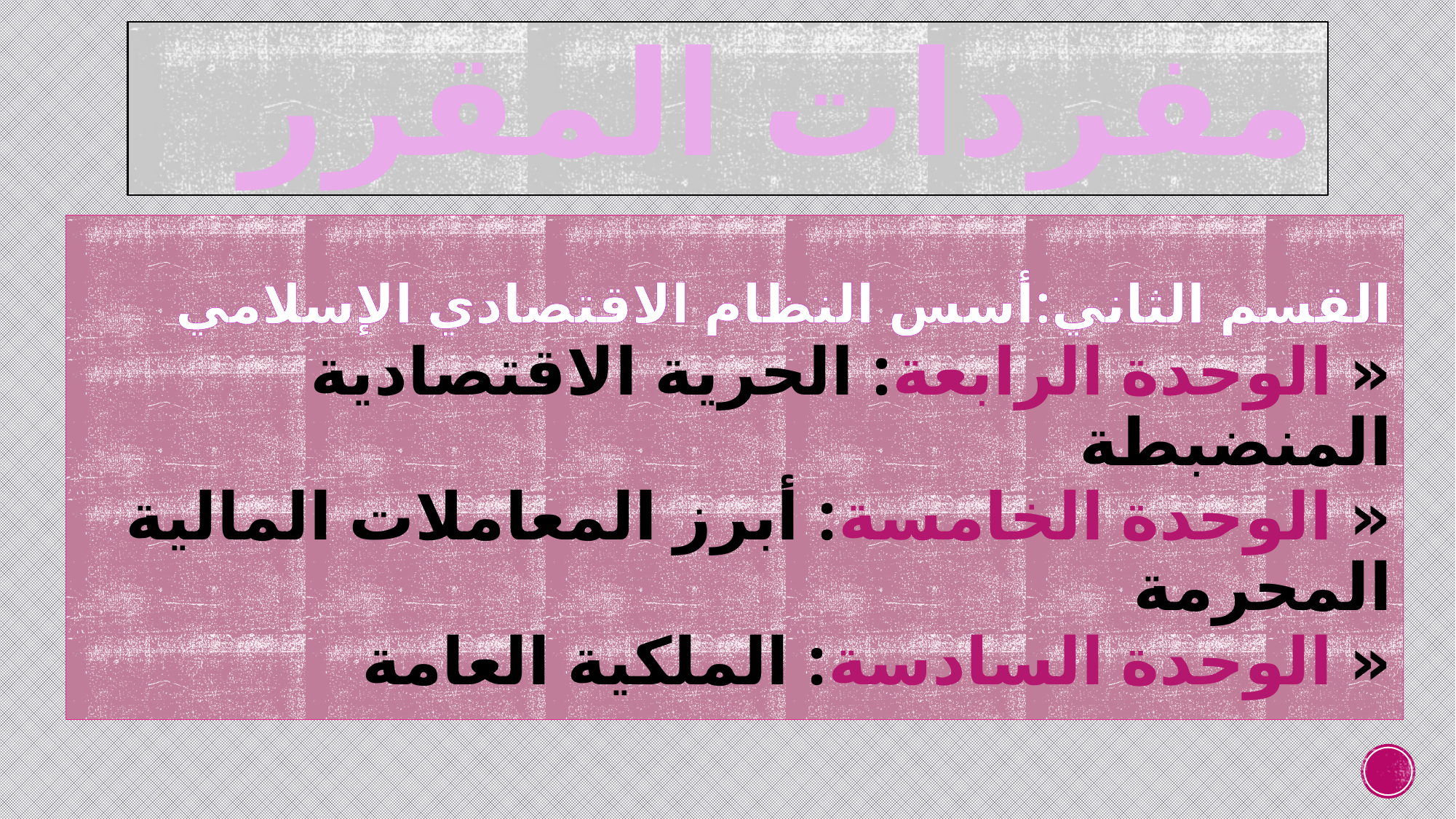

# مفردات المقرر

القسم الثاني:أسس النظام الاقتصادي الإسلامي
« الوحدة الرابعة: الحرية الاقتصادية المنضبطة
« الوحدة الخامسة: أبرز المعاملات المالية المحرمة
« الوحدة السادسة: الملكية العامة